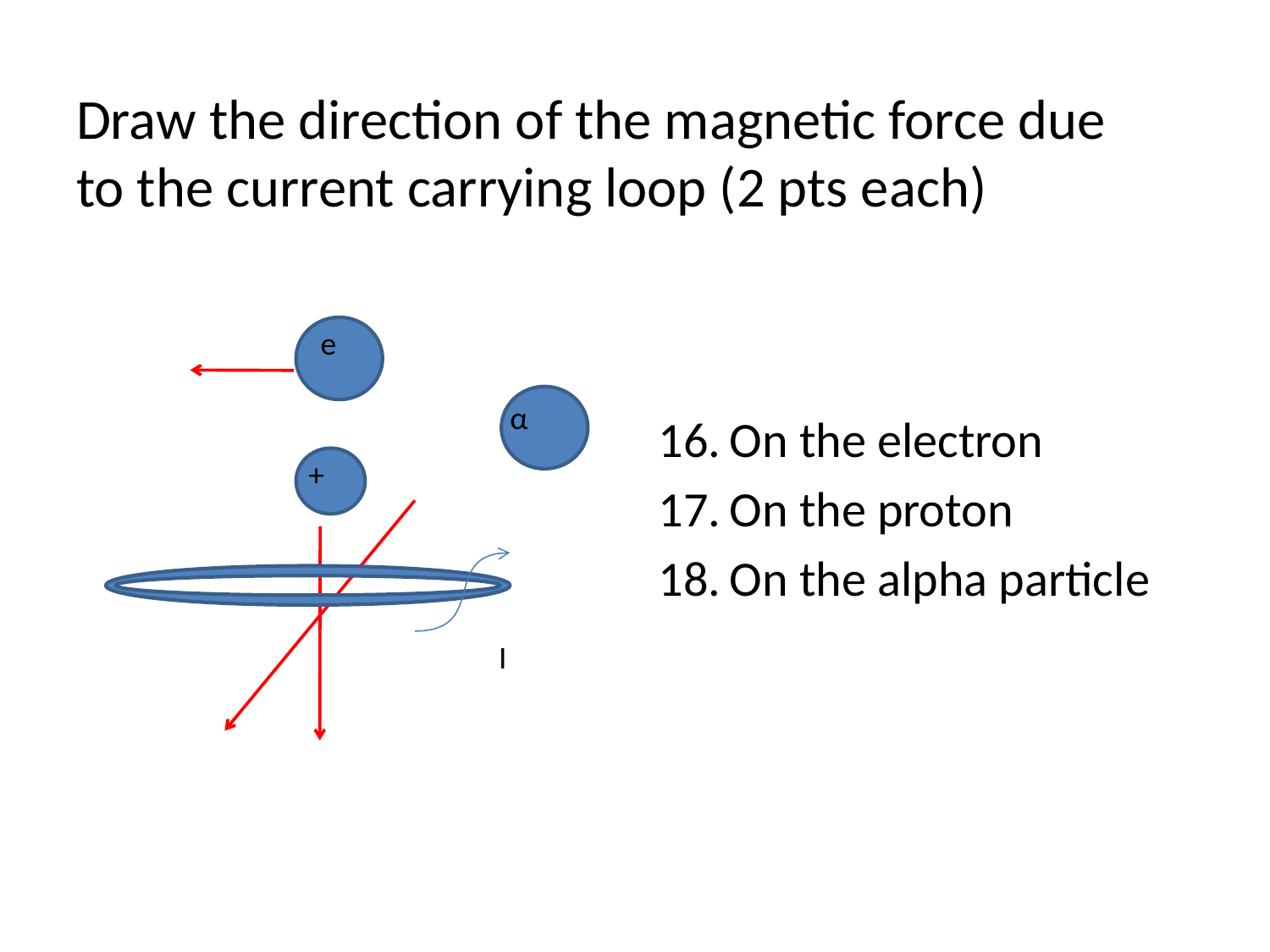

# Draw the direction of the magnetic force due to the current carrying loop (2 pts each)

e

α

+

I
On the electron
On the proton
On the alpha particle